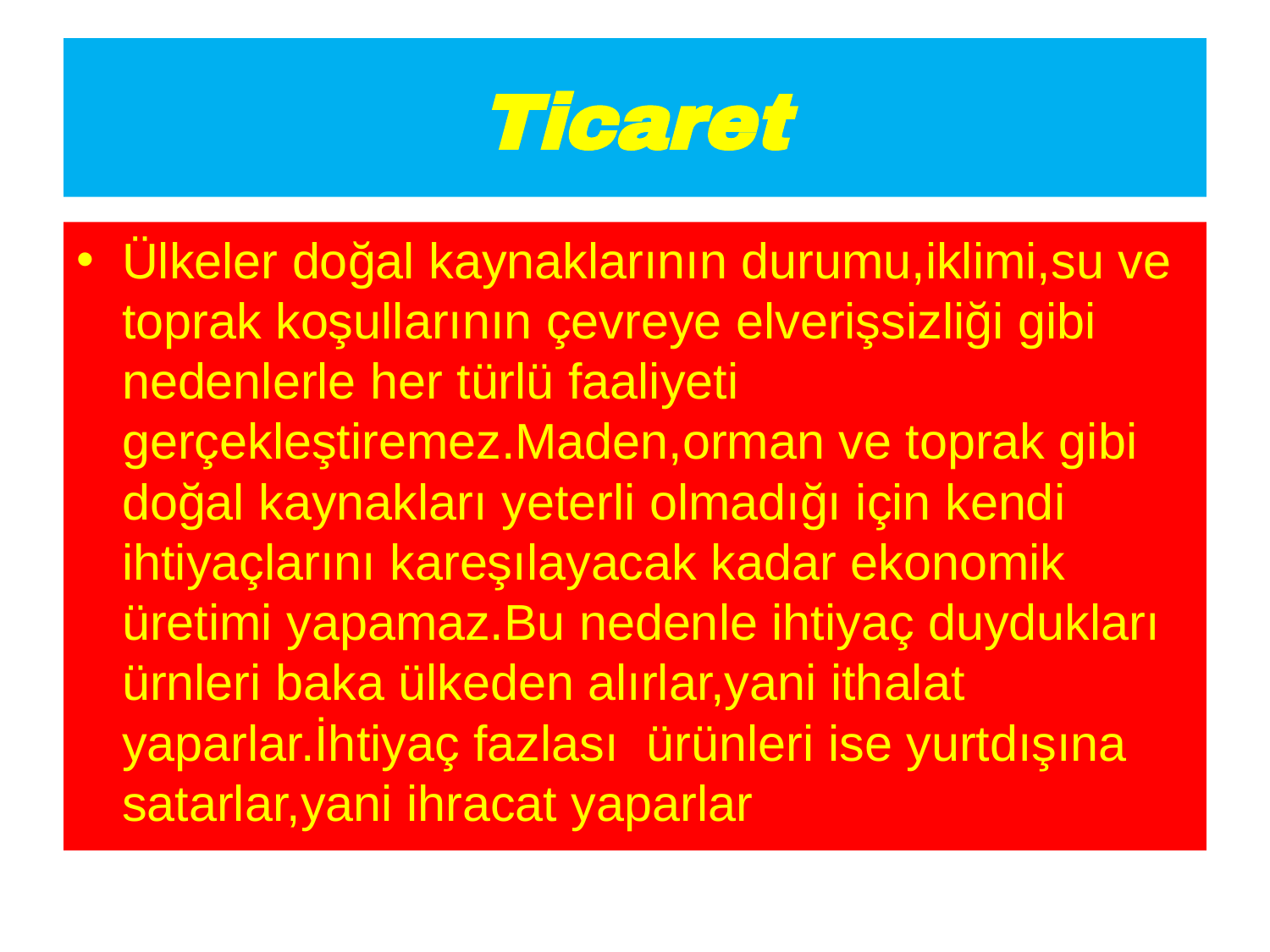

# Ticaret
Ülkeler doğal kaynaklarının durumu,iklimi,su ve toprak koşullarının çevreye elverişsizliği gibi nedenlerle her türlü faaliyeti gerçekleştiremez.Maden,orman ve toprak gibi doğal kaynakları yeterli olmadığı için kendi ihtiyaçlarını kareşılayacak kadar ekonomik üretimi yapamaz.Bu nedenle ihtiyaç duydukları ürnleri baka ülkeden alırlar,yani ithalat yaparlar.İhtiyaç fazlası  ürünleri ise yurtdışına satarlar,yani ihracat yaparlar